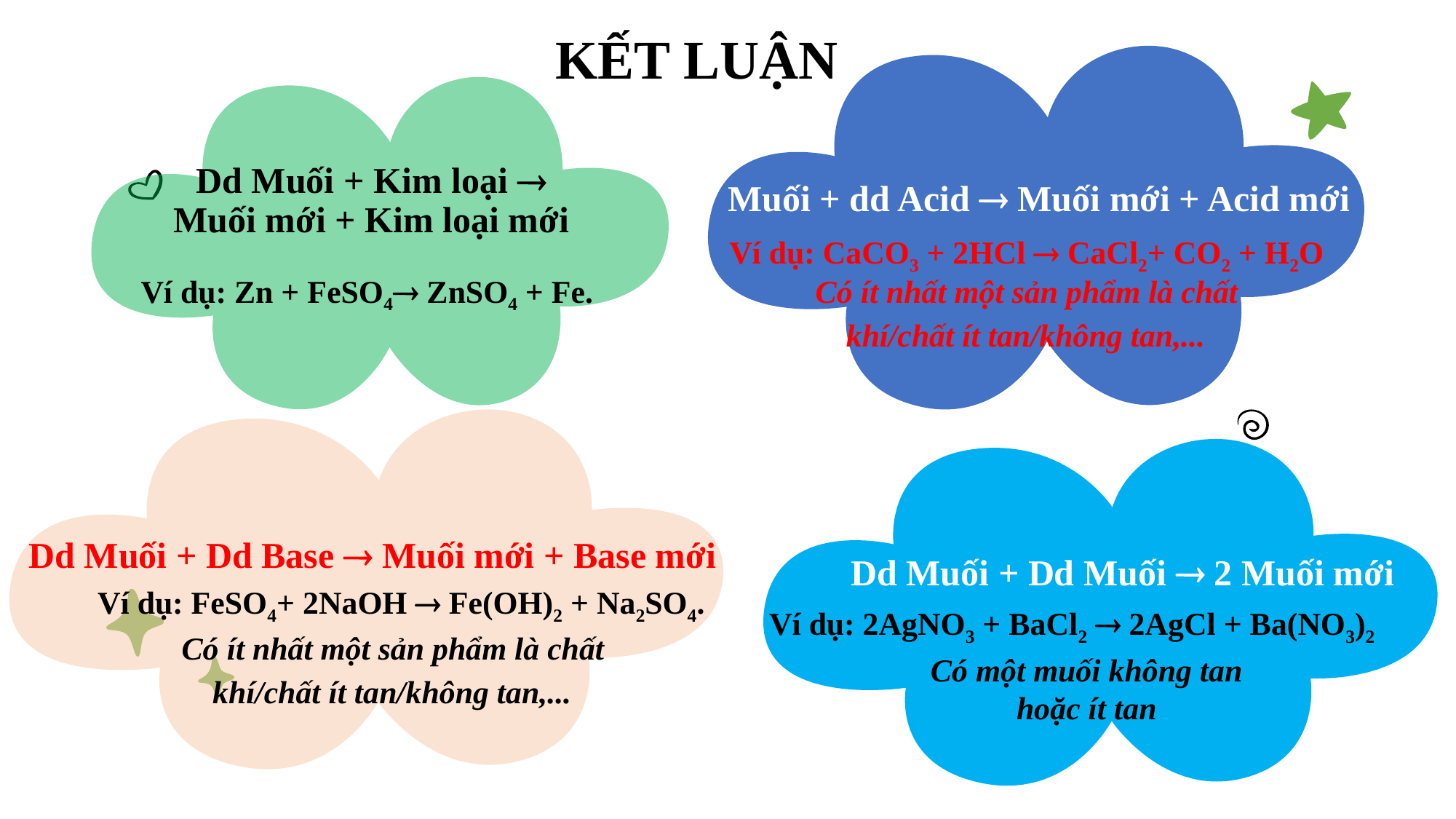

KẾT LUẬN

Dd Muối + Kim loại → Muối mới + Kim loại mới
Muối + dd Acid → Muối mới + Acid mới
Ví dụ: CaCO3 + 2HCl → CaCl2+ CO2 + H2O
Ví dụ: Zn + FeSO4→ ZnSO4 + Fe.
Có ít nhất một sản phẩm là chất khí/chất ít tan/không tan,...

Dd Muối + Dd Base → Muối mới + Base mới
Dd Muối + Dd Muối → 2 Muối mới
Ví dụ: FeSO4+ 2NaOH → Fe(OH)2 + Na2SO4.
Ví dụ: 2AgNO3 + BaCl2 → 2AgCl + Ba(NO3)2
Có ít nhất một sản phẩm là chất khí/chất ít tan/không tan,...
Có một muối không tan hoặc ít tan